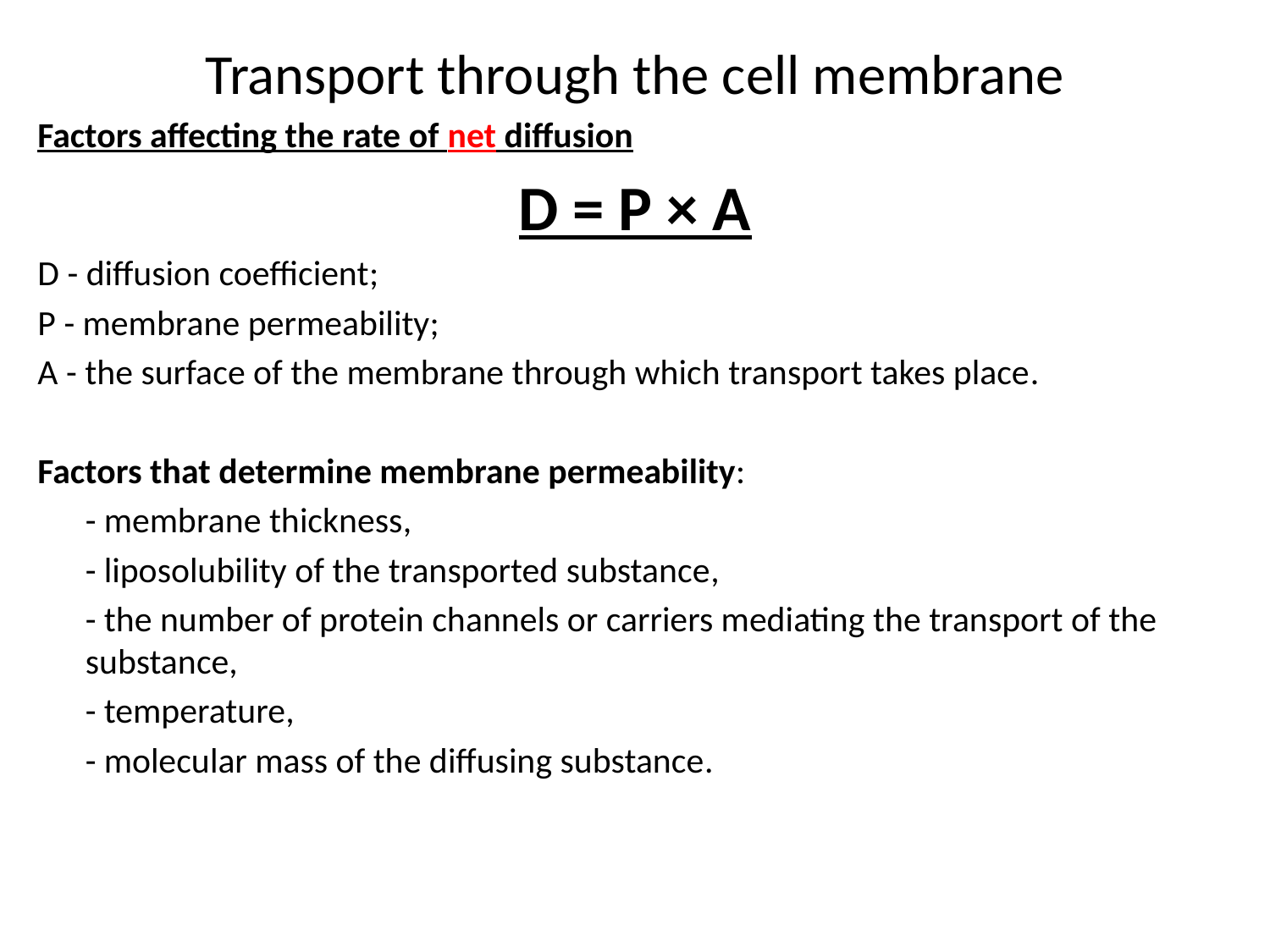

Transport through the cell membrane
Factors affecting the rate of net diffusion
D = P × A
D - diffusion coefficient;
P - membrane permeability;
A - the surface of the membrane through which transport takes place.

Factors that determine membrane permeability:
	- membrane thickness,
	- liposolubility of the transported substance,
	- the number of protein channels or carriers mediating the transport of the substance,
	- temperature,
	- molecular mass of the diffusing substance.